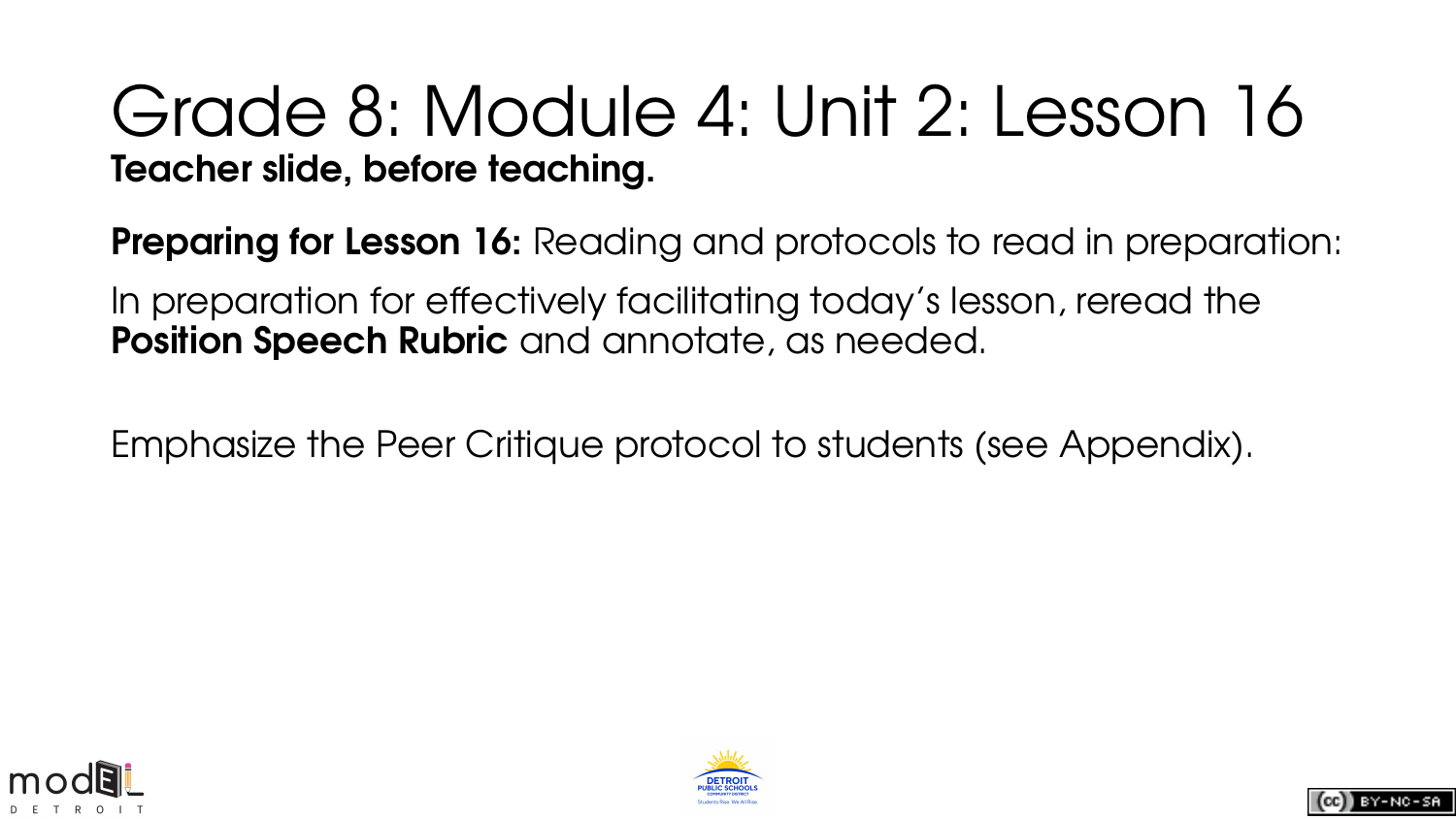

# Grade 8: Module 4: Unit 2: Lesson 16
Teacher slide, before teaching.

Preparing for Lesson 16: Reading and protocols to read in preparation:
In preparation for effectively facilitating today’s lesson, reread the Position Speech Rubric and annotate, as needed.

Emphasize the Peer Critique protocol to students (see Appendix).